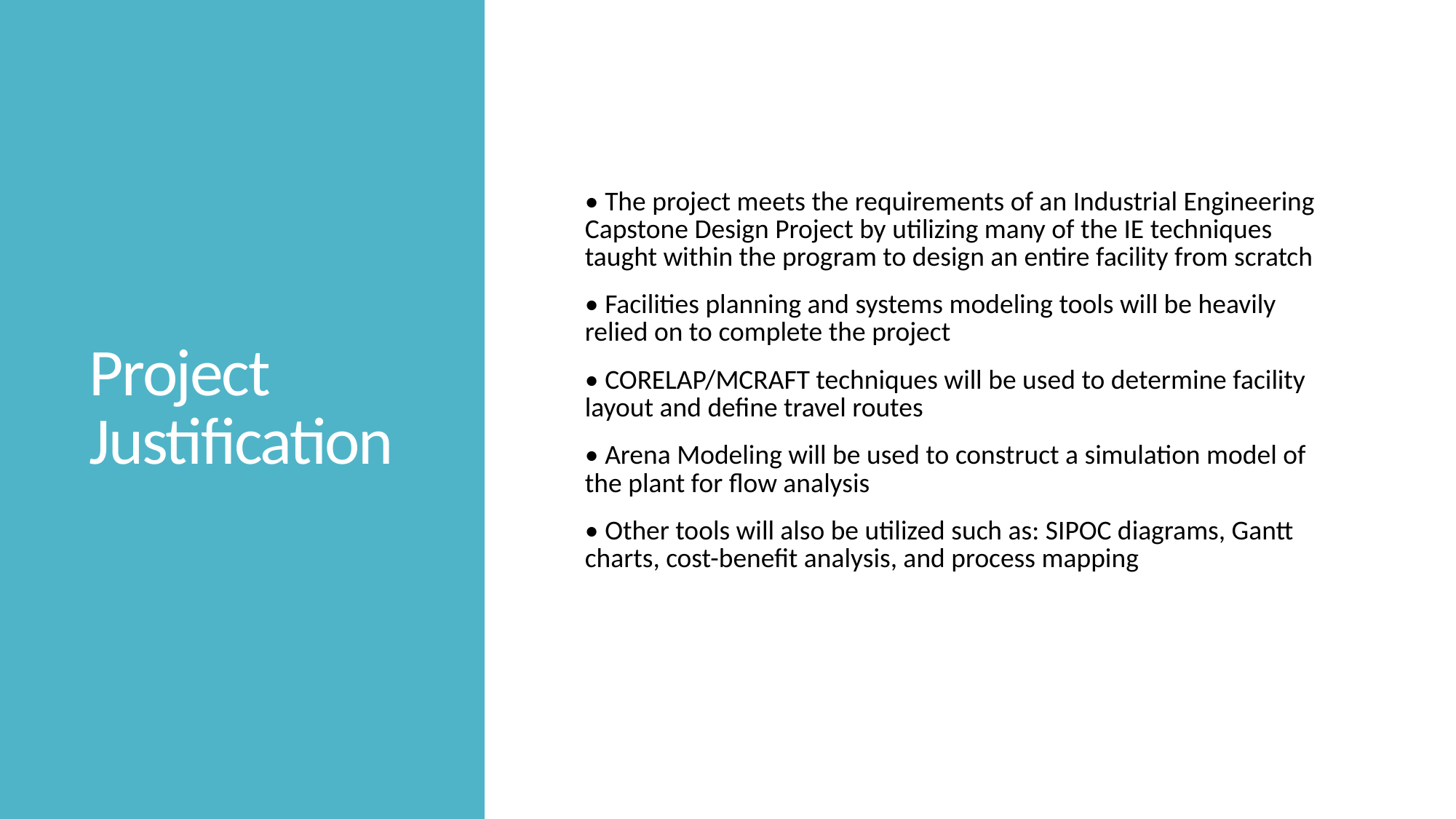

# Project Justification
• The project meets the requirements of an Industrial Engineering Capstone Design Project by utilizing many of the IE techniques taught within the program to design an entire facility from scratch
• Facilities planning and systems modeling tools will be heavily relied on to complete the project
• CORELAP/MCRAFT techniques will be used to determine facility layout and define travel routes
• Arena Modeling will be used to construct a simulation model of the plant for flow analysis
• Other tools will also be utilized such as: SIPOC diagrams, Gantt charts, cost-benefit analysis, and process mapping